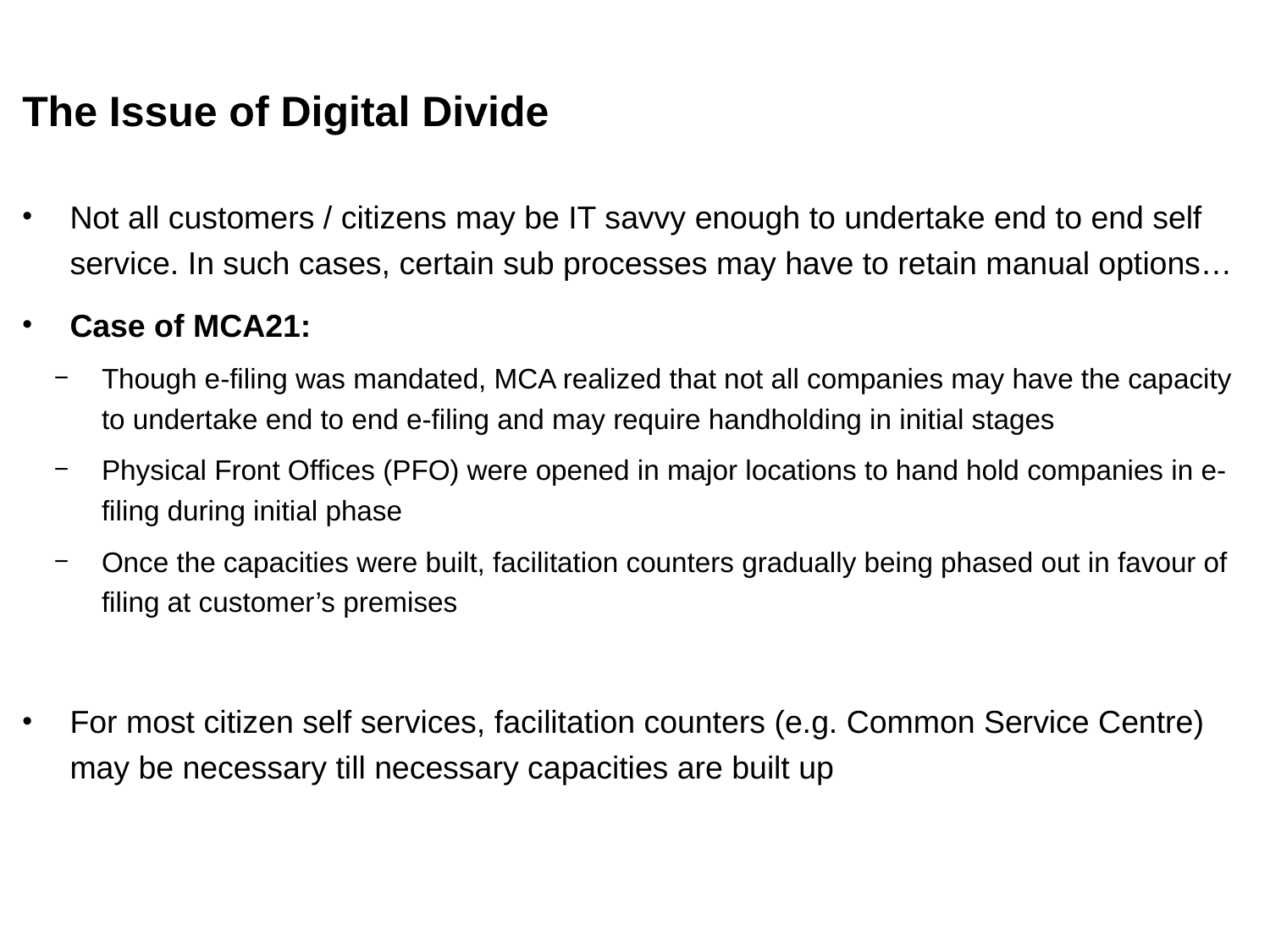

# The Issue of Digital Divide
Not all customers / citizens may be IT savvy enough to undertake end to end self service. In such cases, certain sub processes may have to retain manual options…
Case of MCA21:
Though e-filing was mandated, MCA realized that not all companies may have the capacity to undertake end to end e-filing and may require handholding in initial stages
Physical Front Offices (PFO) were opened in major locations to hand hold companies in e-filing during initial phase
Once the capacities were built, facilitation counters gradually being phased out in favour of filing at customer’s premises

For most citizen self services, facilitation counters (e.g. Common Service Centre) may be necessary till necessary capacities are built up